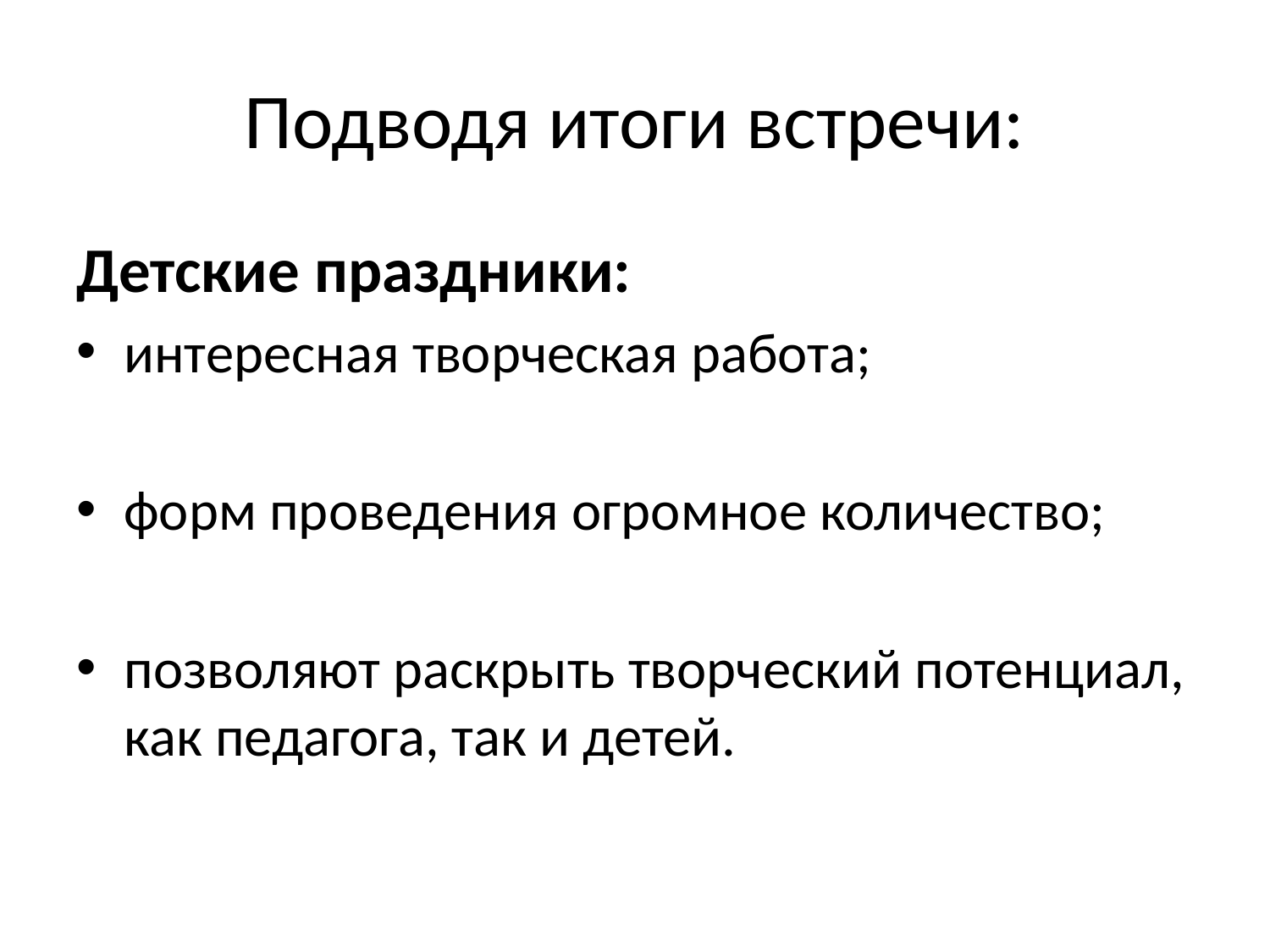

# Подводя итоги встречи:
Детские праздники:
интересная творческая работа;

форм проведения огромное количество;

позволяют раскрыть творческий потенциал, как педагога, так и детей.